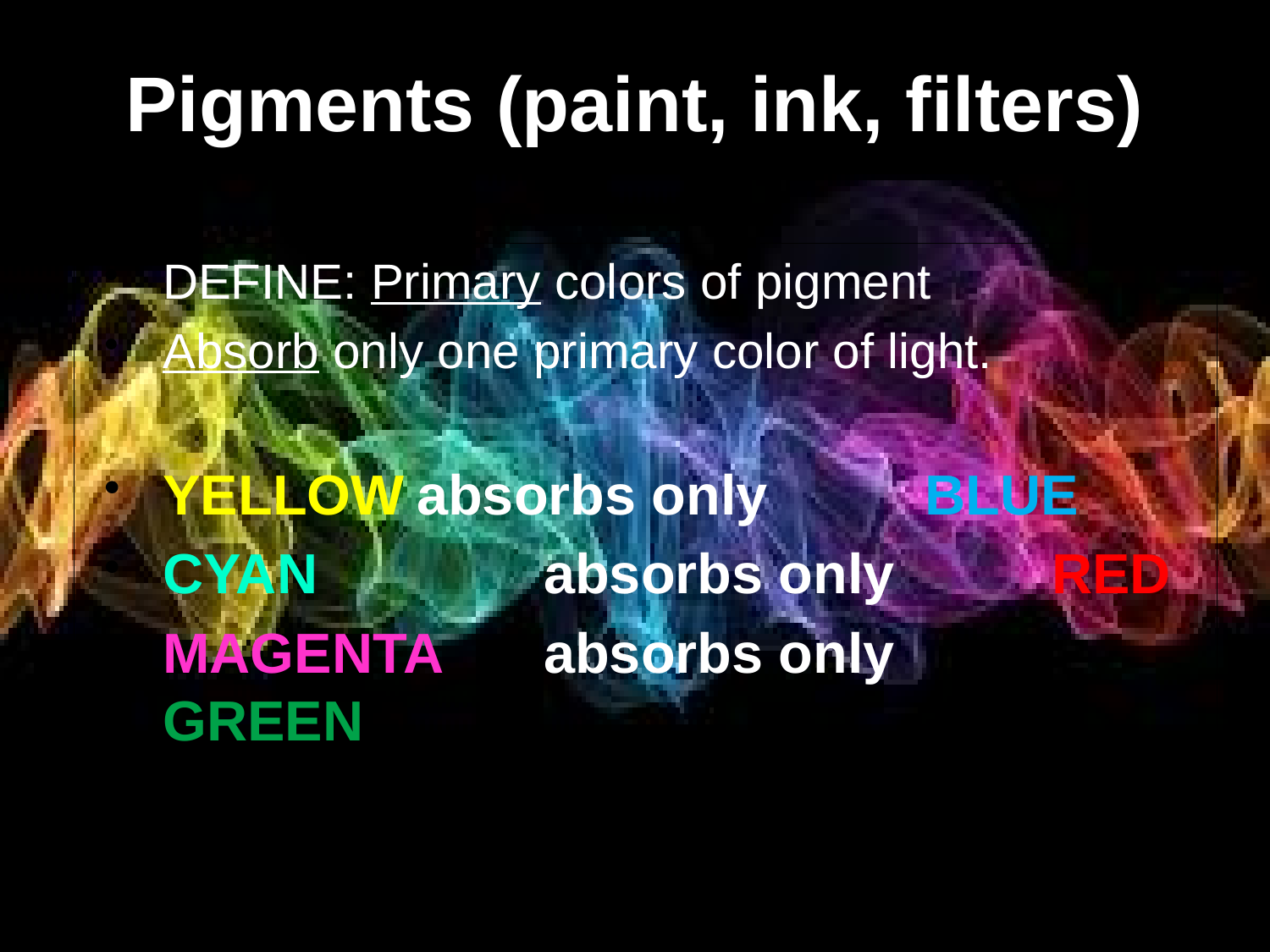

# Pigments (paint, ink, filters)
DEFINE: Primary colors of pigment
Absorb only one primary color of light.

YELLOW	absorbs only		BLUE
CYAN		absorbs only		RED
MAGENTA	absorbs only		GREEN